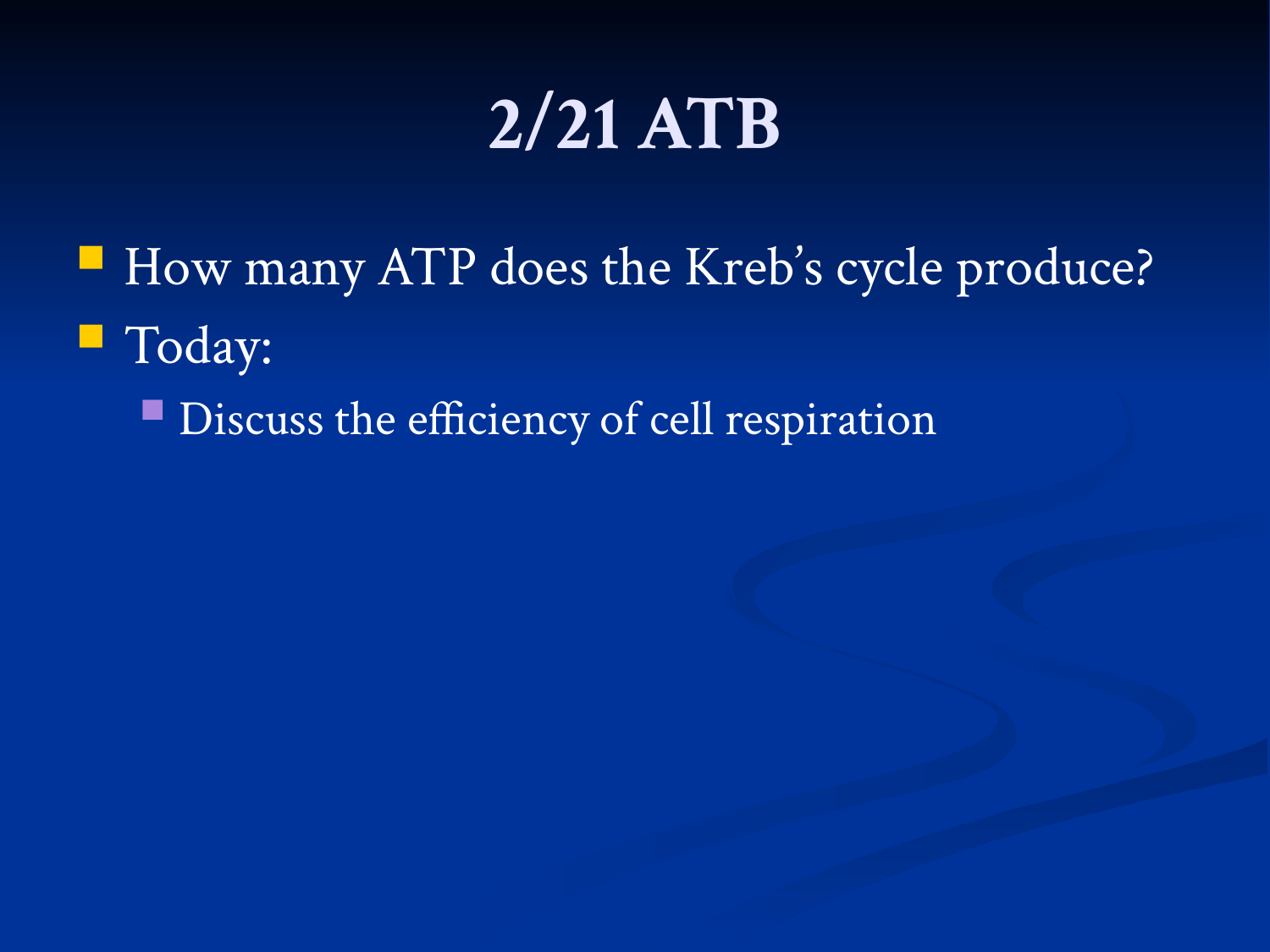

# 2/21 ATB
How many ATP does the Kreb’s cycle produce?
Today:
Discuss the efficiency of cell respiration